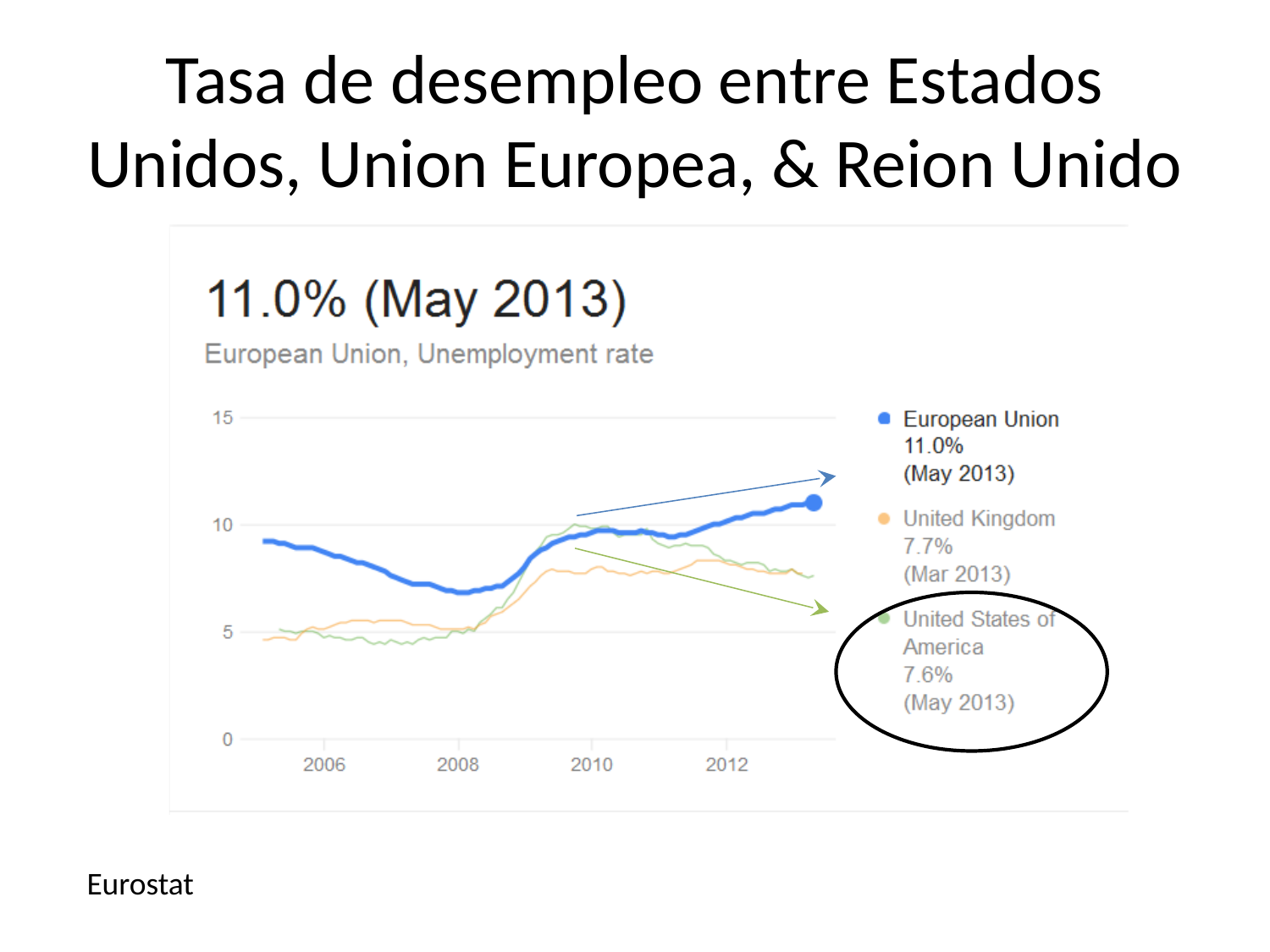

# Tasa de desempleo entre Estados Unidos, Union Europea, & Reion Unido

Eurostat